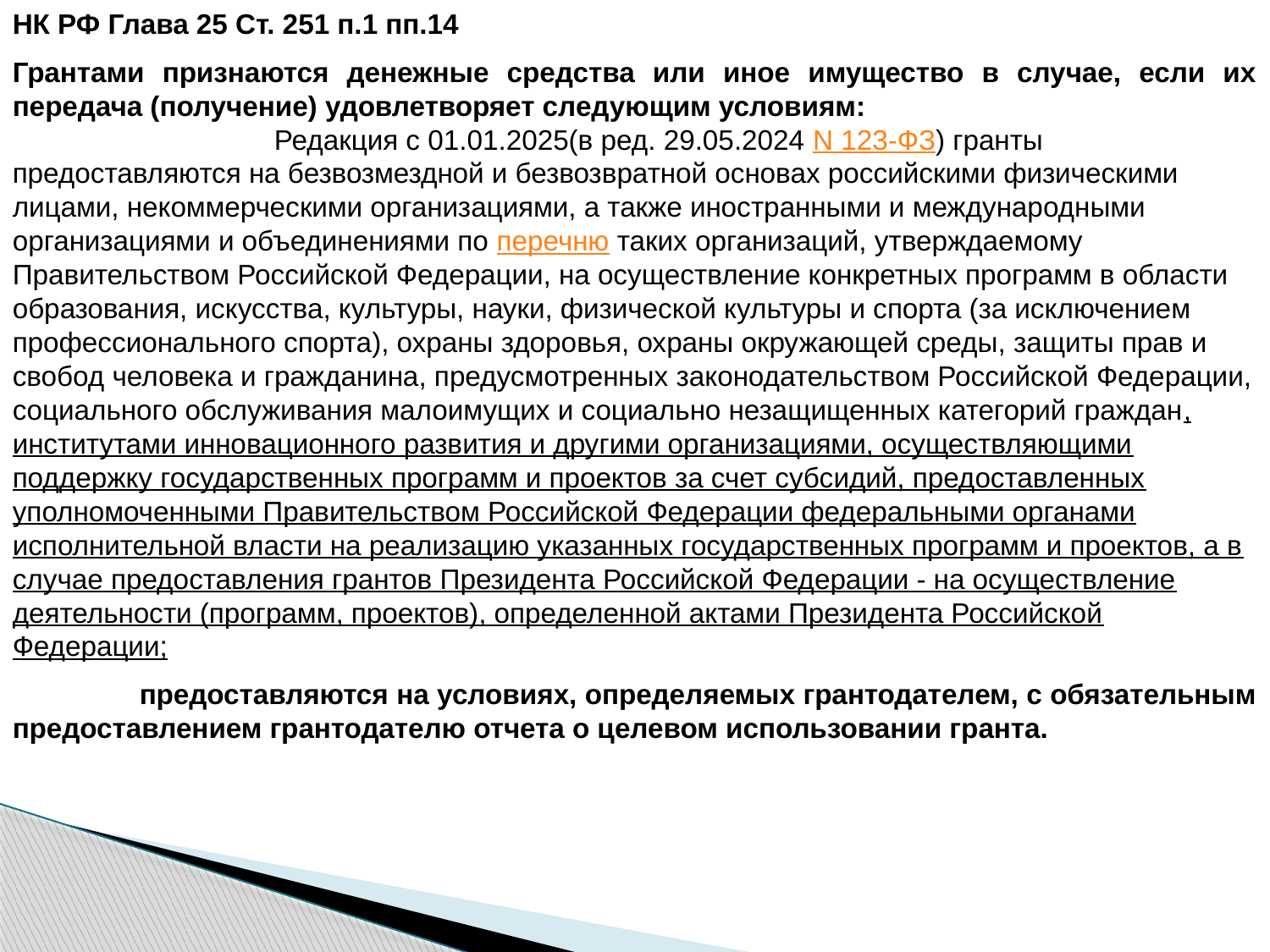

НК РФ Глава 25 Ст. 251 п.1 пп.14
Грантами признаются денежные средства или иное имущество в случае, если их передача (получение) удовлетворяет следующим условиям:
		 Редакция с 01.01.2025(в ред. 29.05.2024 N 123-ФЗ) гранты предоставляются на безвозмездной и безвозвратной основах российскими физическими лицами, некоммерческими организациями, а также иностранными и международными организациями и объединениями по перечню таких организаций, утверждаемому Правительством Российской Федерации, на осуществление конкретных программ в области образования, искусства, культуры, науки, физической культуры и спорта (за исключением профессионального спорта), охраны здоровья, охраны окружающей среды, защиты прав и свобод человека и гражданина, предусмотренных законодательством Российской Федерации, социального обслуживания малоимущих и социально незащищенных категорий граждан, институтами инновационного развития и другими организациями, осуществляющими поддержку государственных программ и проектов за счет субсидий, предоставленных уполномоченными Правительством Российской Федерации федеральными органами исполнительной власти на реализацию указанных государственных программ и проектов, а в случае предоставления грантов Президента Российской Федерации - на осуществление деятельности (программ, проектов), определенной актами Президента Российской Федерации;
	предоставляются на условиях, определяемых грантодателем, с обязательным предоставлением грантодателю отчета о целевом использовании гранта.